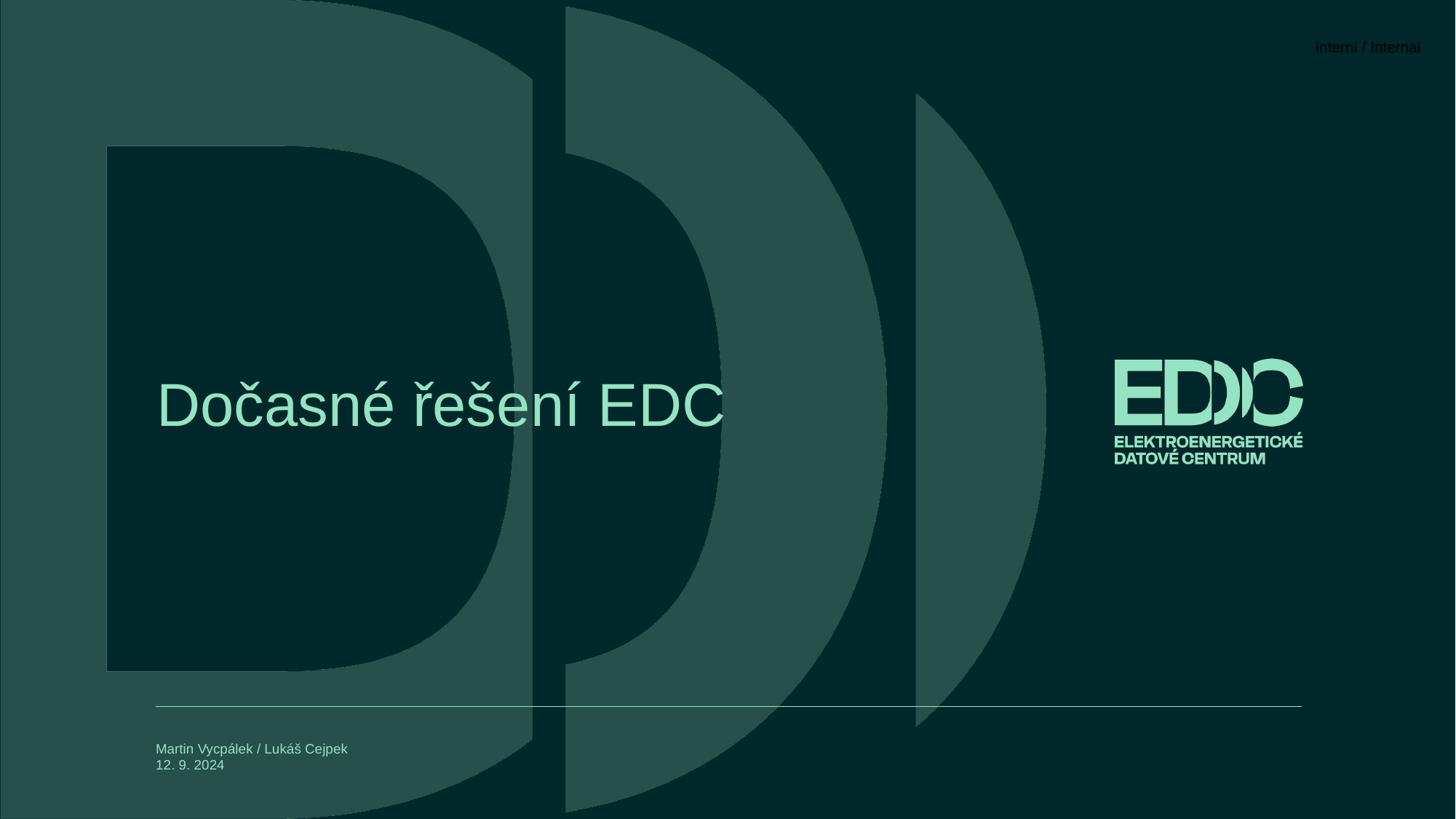

# Dočasné řešení EDC
Martin Vycpálek / Lukáš Cejpek
12. 9. 2024